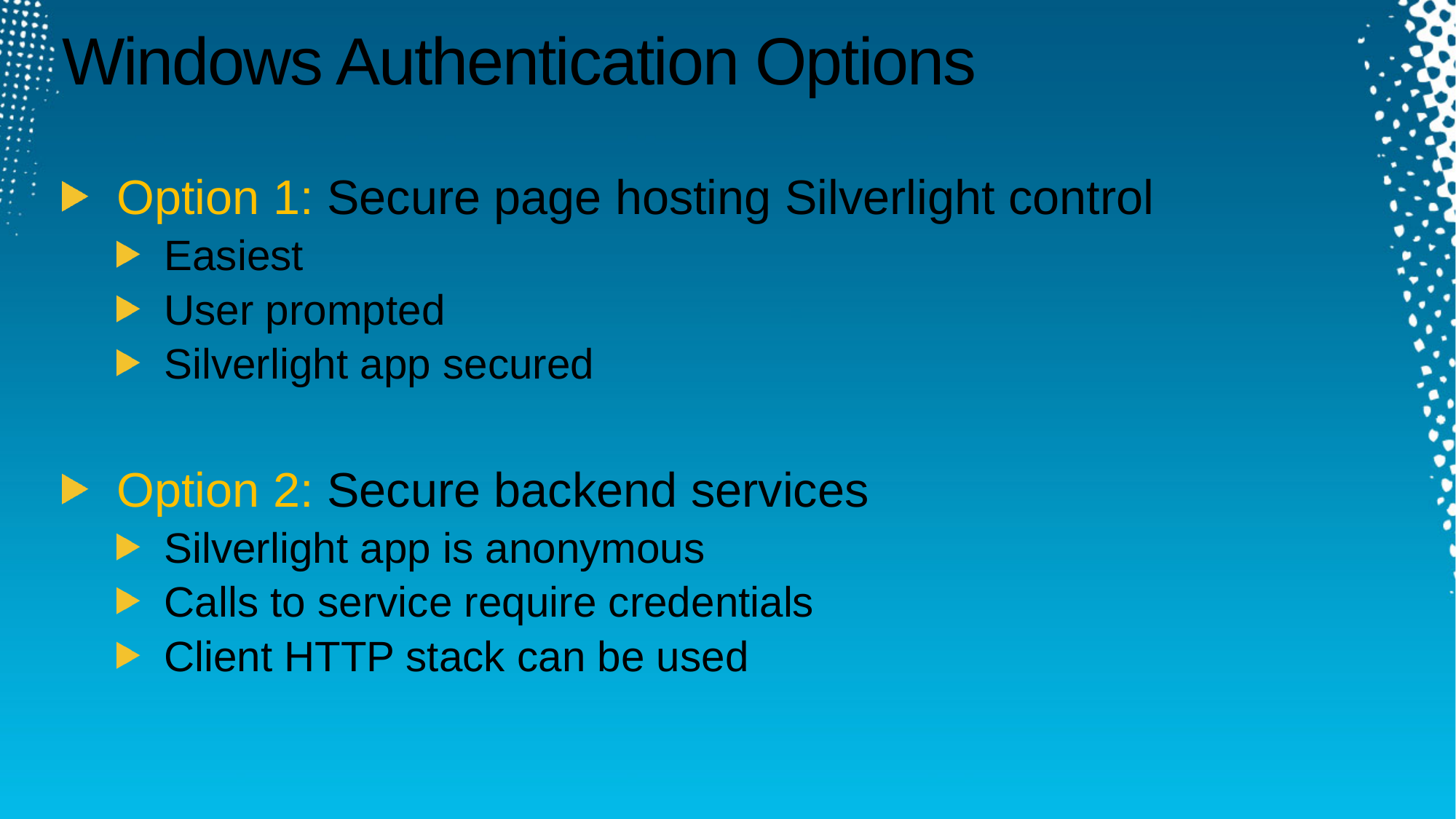

# Windows Authentication Options
Option 1: Secure page hosting Silverlight control
Easiest
User prompted
Silverlight app secured

Option 2: Secure backend services
Silverlight app is anonymous
Calls to service require credentials
Client HTTP stack can be used